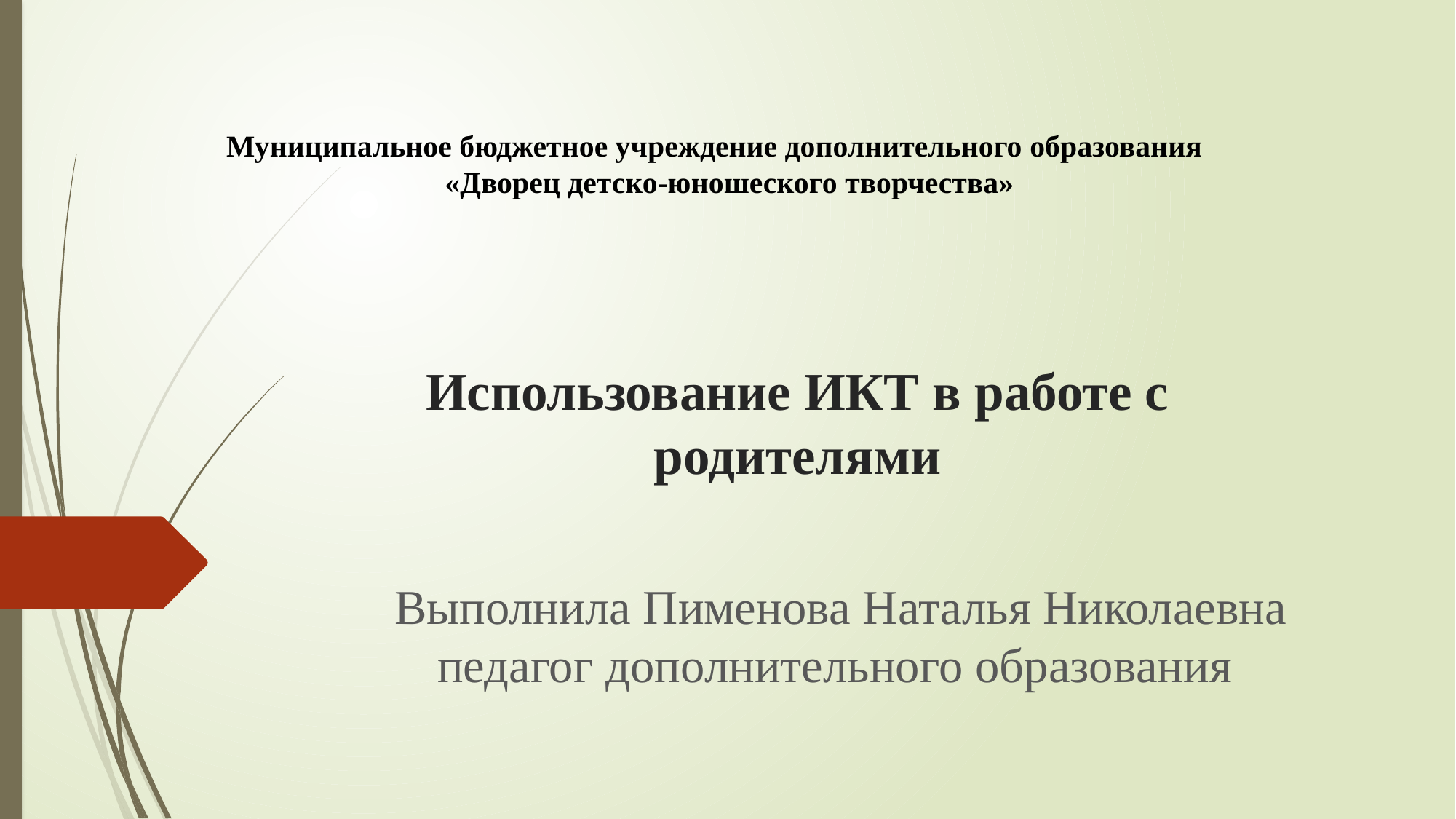

Муниципальное бюджетное учреждение дополнительного образования     «Дворец детско-юношеского творчества»
# Использование ИКТ в работе с родителями
Выполнила Пименова Наталья Николаевна
педагог дополнительного образования